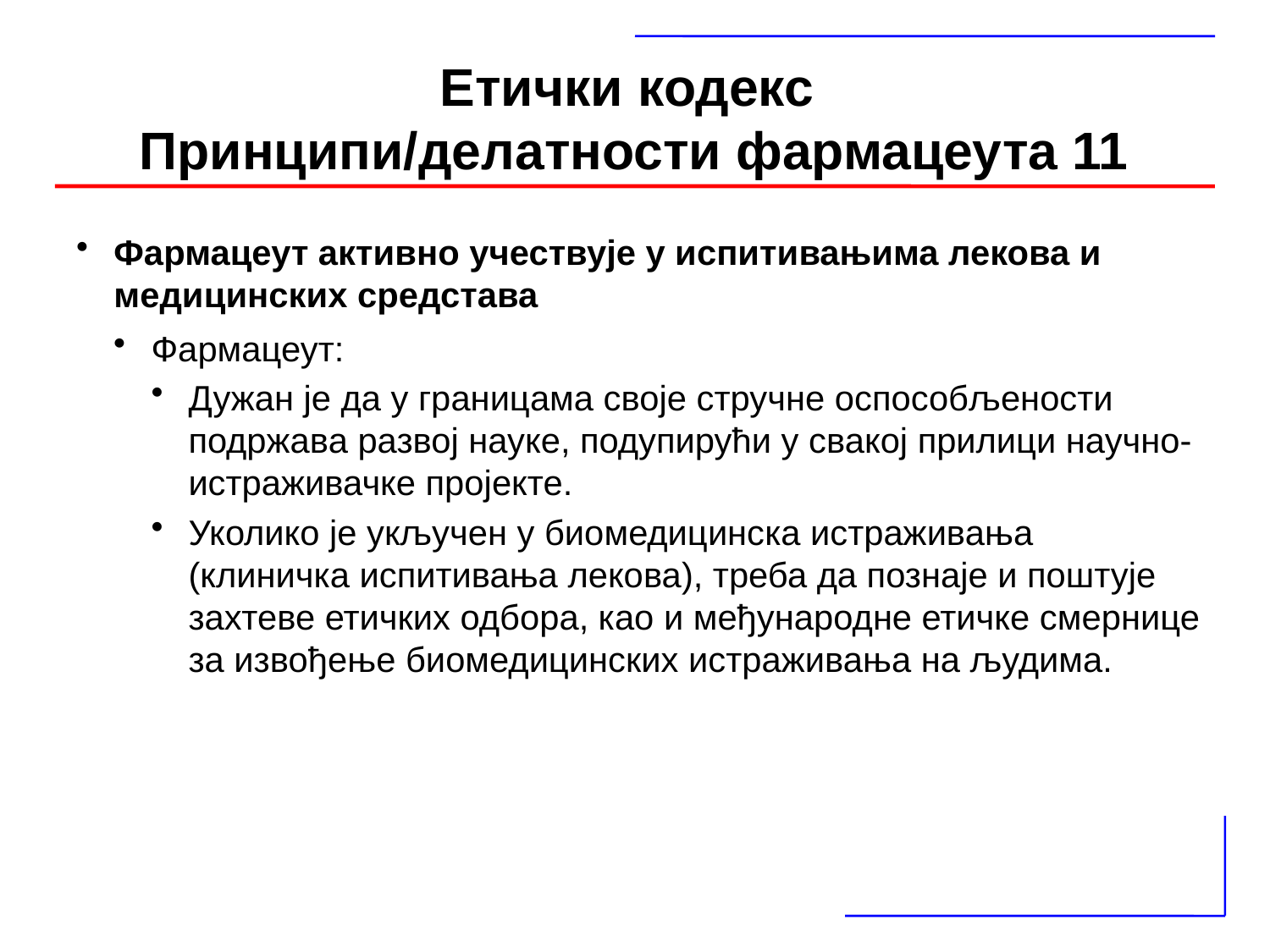

Етички кодекс
Принципи/делатности фармацеута 11
Фармацеут активно учествује у испитивањима лекова и медицинских средстава

Фармацеут:
Дужан је да у границама своје стручне оспособљености подржава развој науке, подупирући у свакој прилици научно-истраживачке пројекте.
Уколико је укључен у биомедицинска истраживања (клиничка испитивања лекова), треба да познаје и поштује захтеве етичких одбора, као и међународне етичке смернице за извођење биомедицинских истраживања на људима.